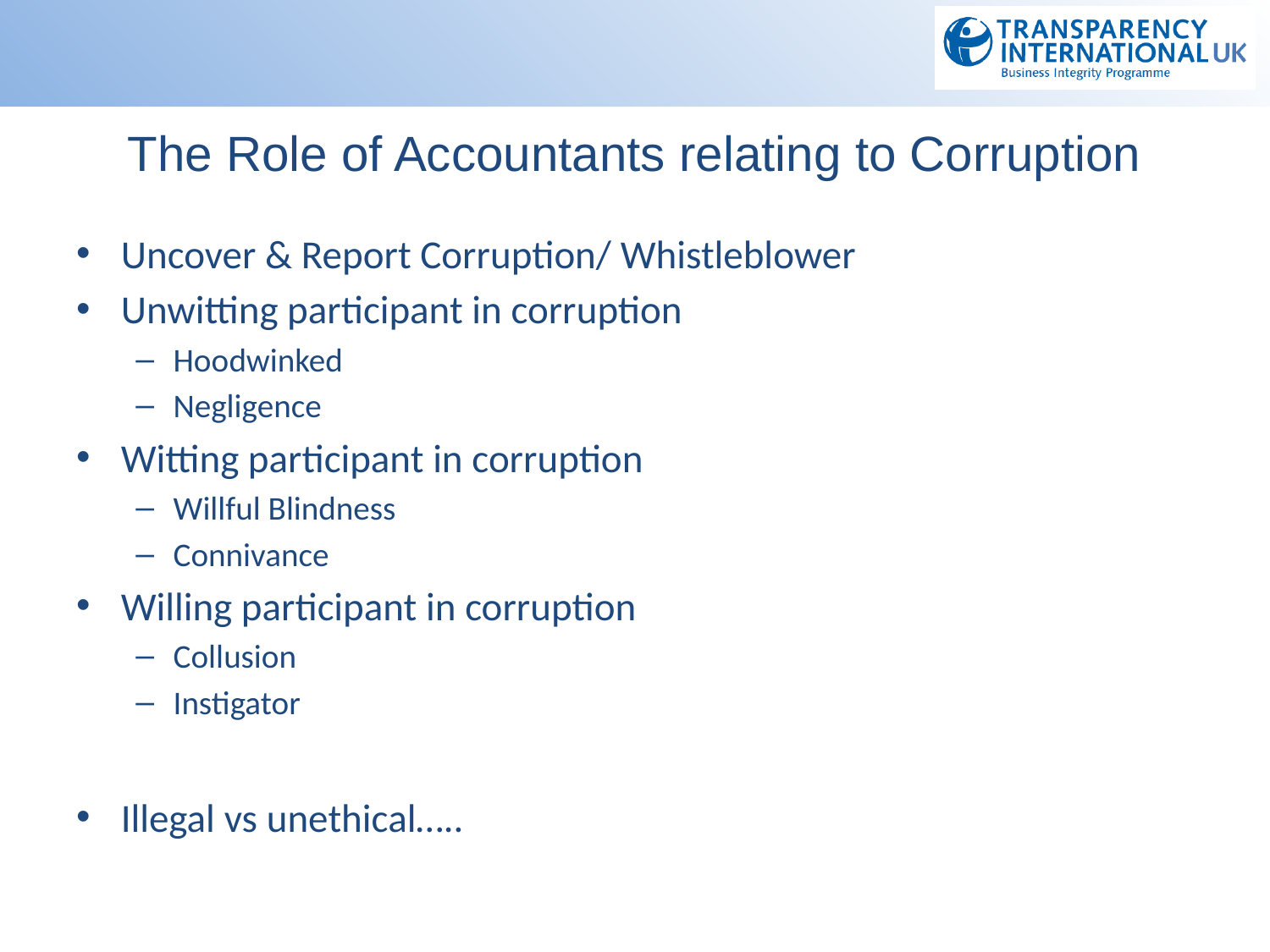

# The Role of Accountants relating to Corruption
Uncover & Report Corruption/ Whistleblower
Unwitting participant in corruption
Hoodwinked
Negligence
Witting participant in corruption
Willful Blindness
Connivance
Willing participant in corruption
Collusion
Instigator

Illegal vs unethical…..